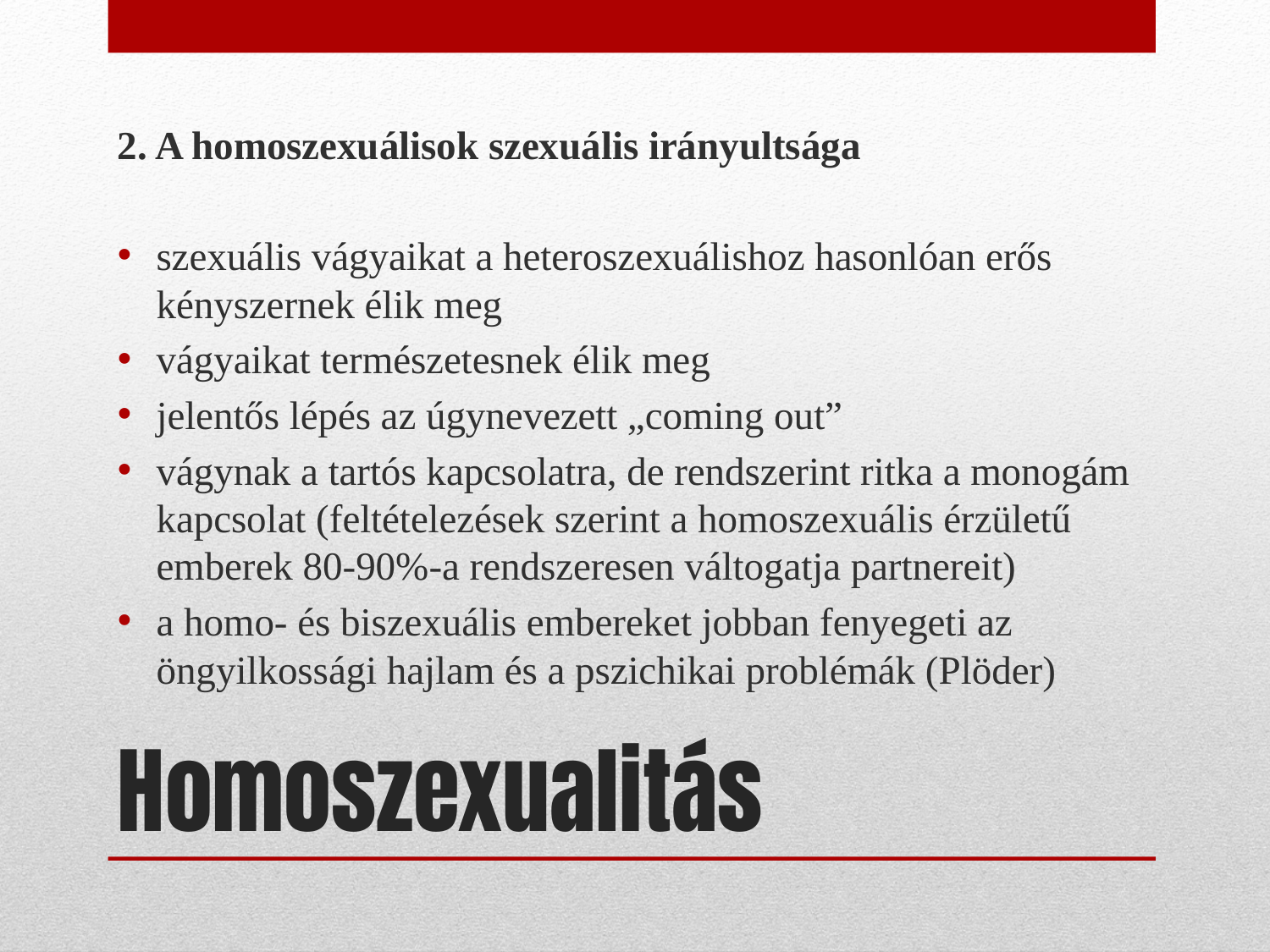

2. A homoszexuálisok szexuális irányultsága

szexuális vágyaikat a heteroszexuálishoz hasonlóan erős kényszernek élik meg
vágyaikat természetesnek élik meg
jelentős lépés az úgynevezett „coming out”
vágynak a tartós kapcsolatra, de rendszerint ritka a monogám kapcsolat (feltételezések szerint a homoszexuális érzületű emberek 80-90%-a rendszeresen váltogatja partnereit)
a homo- és biszexuális embereket jobban fenyegeti az öngyilkossági hajlam és a pszichikai problémák (Plöder)
# Homoszexualitás